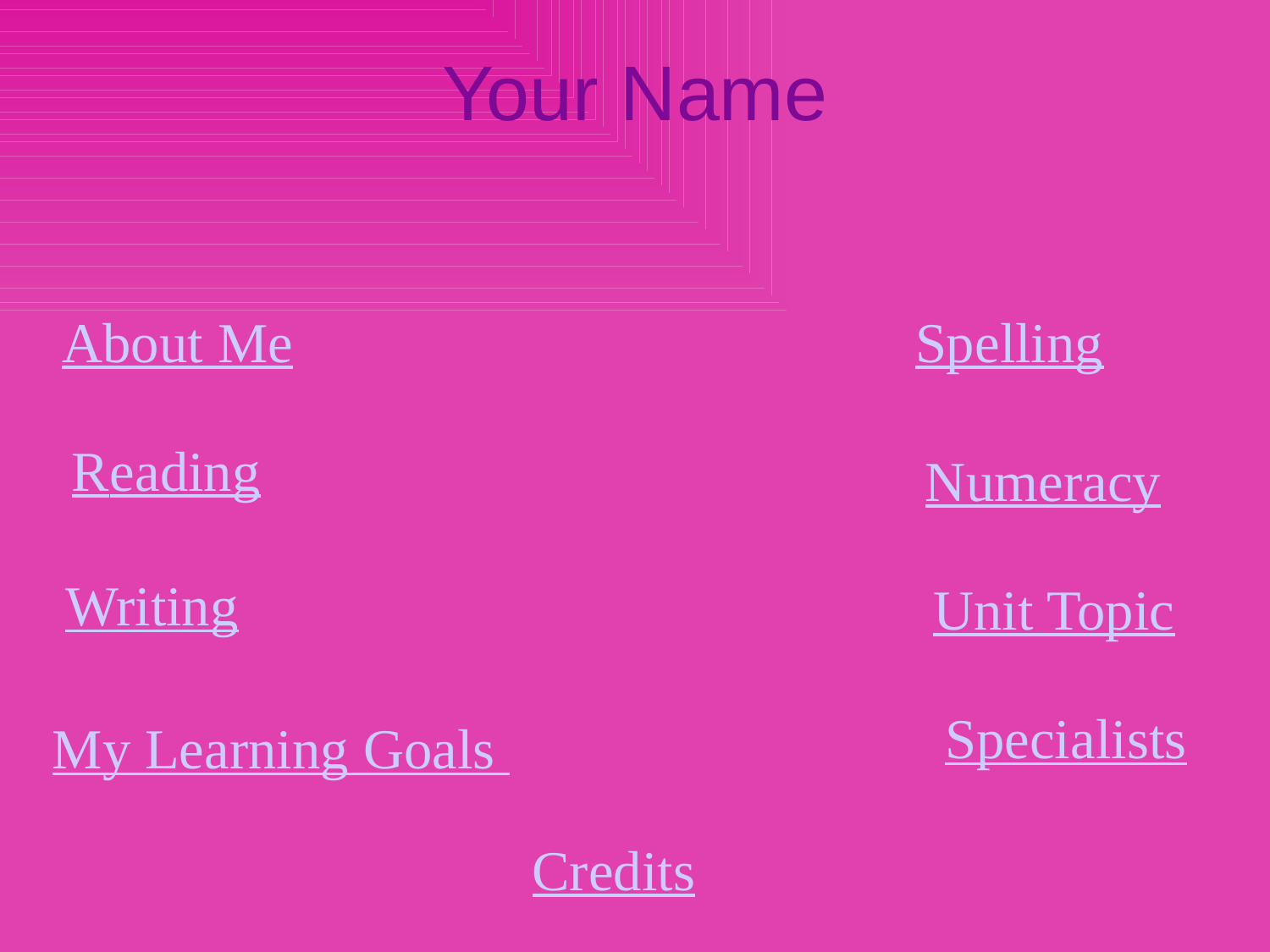

# Your Name
About Me
Spelling

Reading
Numeracy
Writing
Unit Topic
Specialists
My Learning Goals
Credits